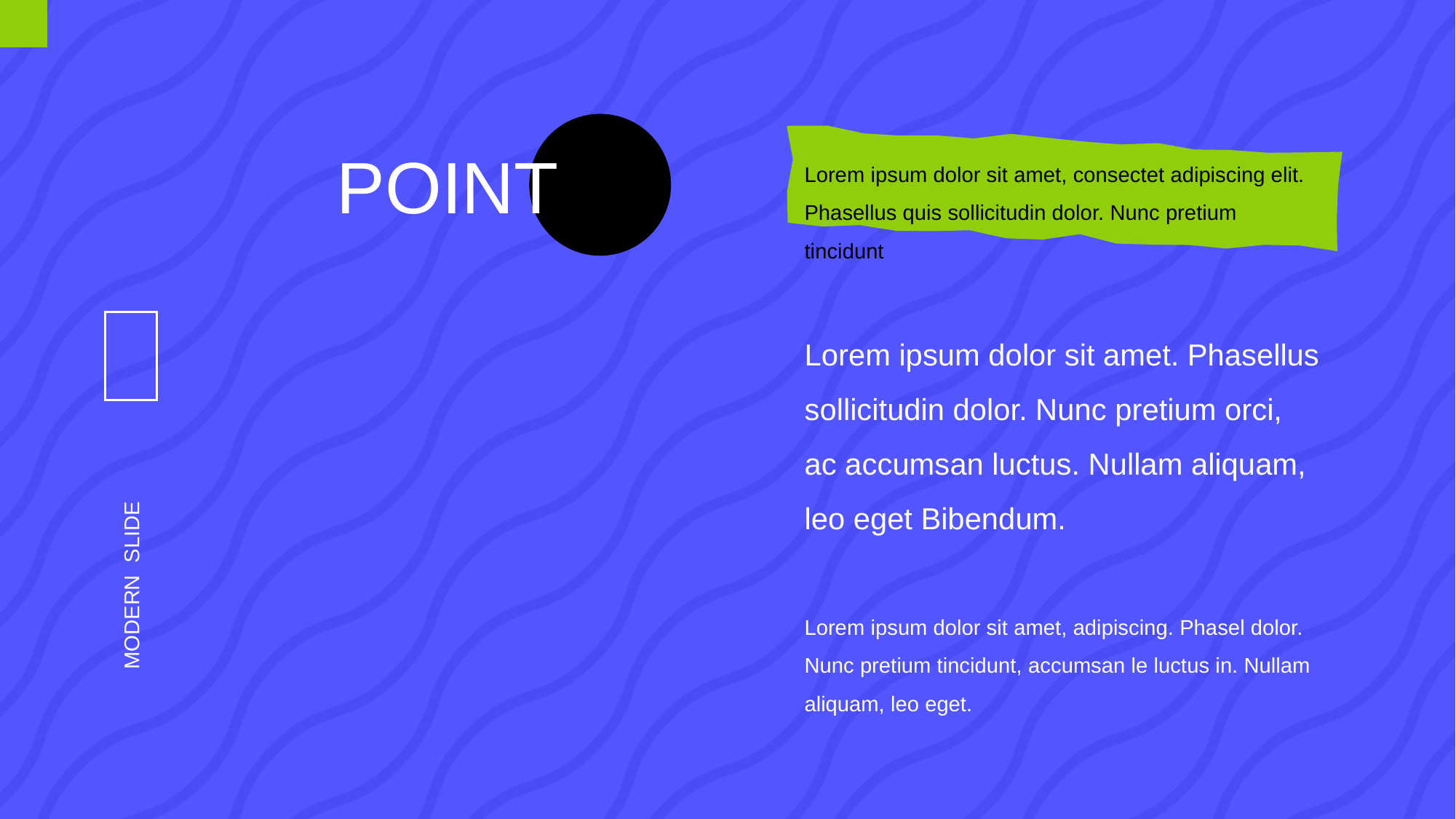

POINT

Lorem ipsum dolor sit amet, consectet adipiscing elit. Phasellus quis sollicitudin dolor. Nunc pretium tincidunt

Lorem ipsum dolor sit amet. Phasellus sollicitudin dolor. Nunc pretium orci, ac accumsan luctus. Nullam aliquam, leo eget Bibendum.

MODERN  SLIDE
Lorem ipsum dolor sit amet, adipiscing. Phasel dolor. Nunc pretium tincidunt, accumsan le luctus in. Nullam aliquam, leo eget.